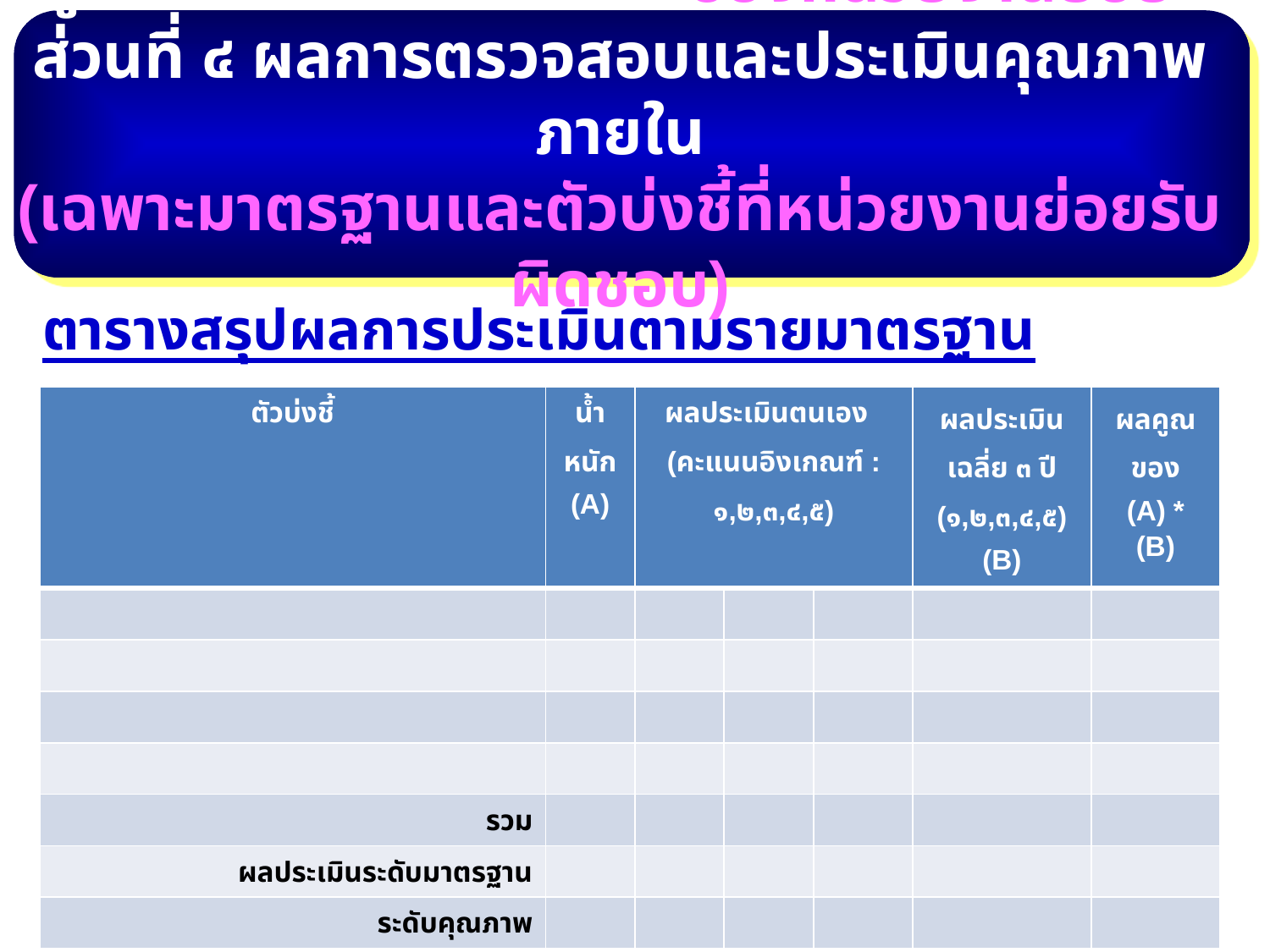

รูปแบบการเขียน SAR : ของหน่วยงานย่อย
ส่วนที่ ๔ ผลการตรวจสอบและประเมินคุณภาพภายใน
(เฉพาะมาตรฐานและตัวบ่งชี้ที่หน่วยงานย่อยรับผิดชอบ)
ตารางสรุปผลการประเมินตามรายมาตรฐาน
| ตัวบ่งชี้ | น้ำหนัก (A) | ผลประเมินตนเอง (คะแนนอิงเกณฑ์ : ๑,๒,๓,๔,๕) |  |  | ผลประเมิน เฉลี่ย ๓ ปี (๑,๒,๓,๔,๕) (B) | ผลคูณของ (A) \* (B) |
| --- | --- | --- | --- | --- | --- | --- |
|  |  |  |  |  |  |  |
|  |  |  |  |  |  |  |
|  |  |  |  |  |  |  |
|  |  |  |  |  |  |  |
| รวม |  |  |  |  |  |  |
| ผลประเมินระดับมาตรฐาน |  |  |  |  |  |  |
| ระดับคุณภาพ |  |  |  |  |  |  |
น.อ.หญิง ชมภู พัฒนพงษ์ รอง ผอ.กปภ.ยศ.ทร. โทร 53608
26/03/55
36